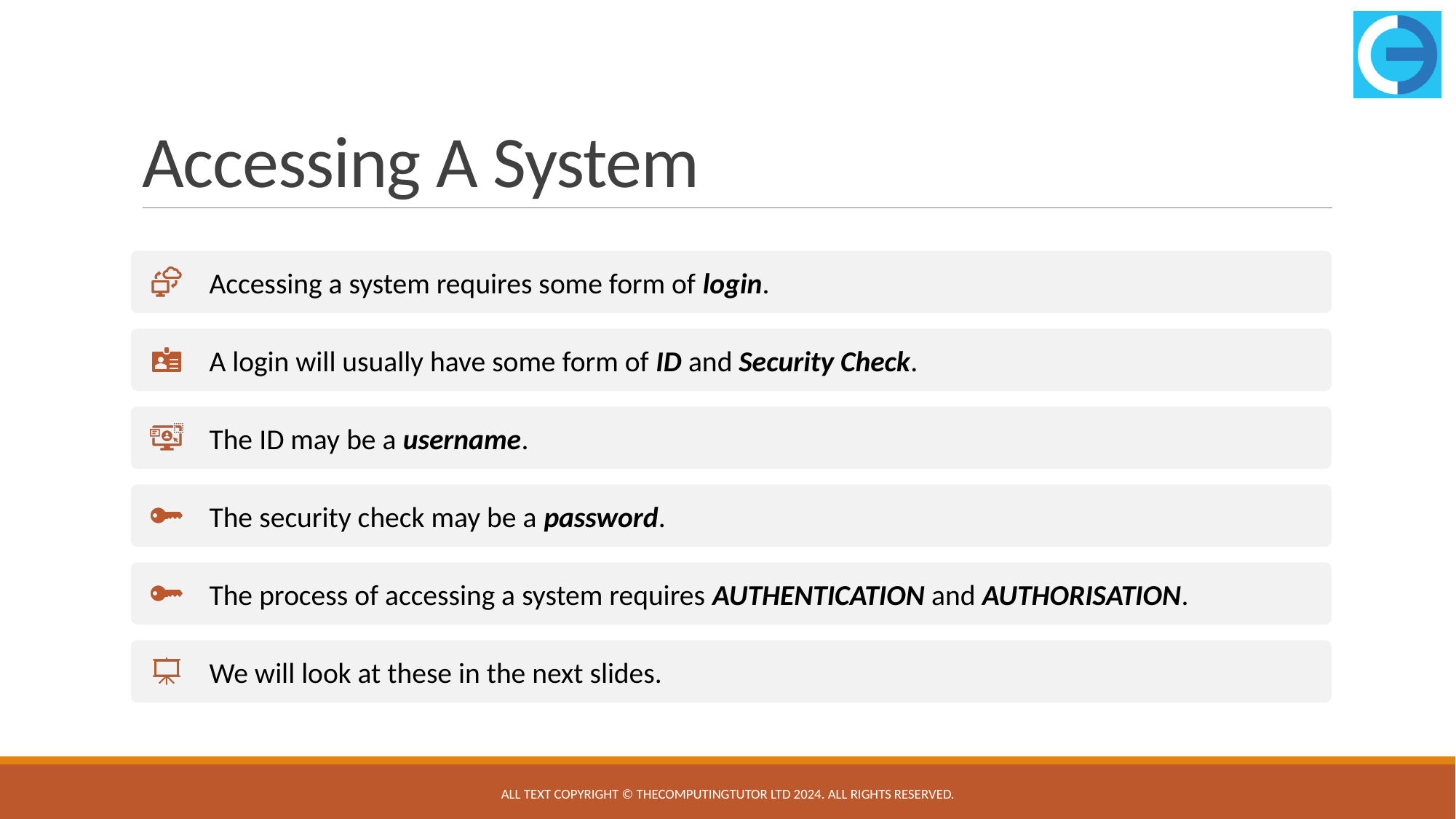

# Accessing A System
Accessing a system requires some form of login.
A login will usually have some form of ID and Security Check.
The ID may be a username.
The security check may be a password.
The process of accessing a system requires AUTHENTICATION and AUTHORISATION.
We will look at these in the next slides.
All text copyright © TheComputingTutor Ltd 2024. All rights Reserved.